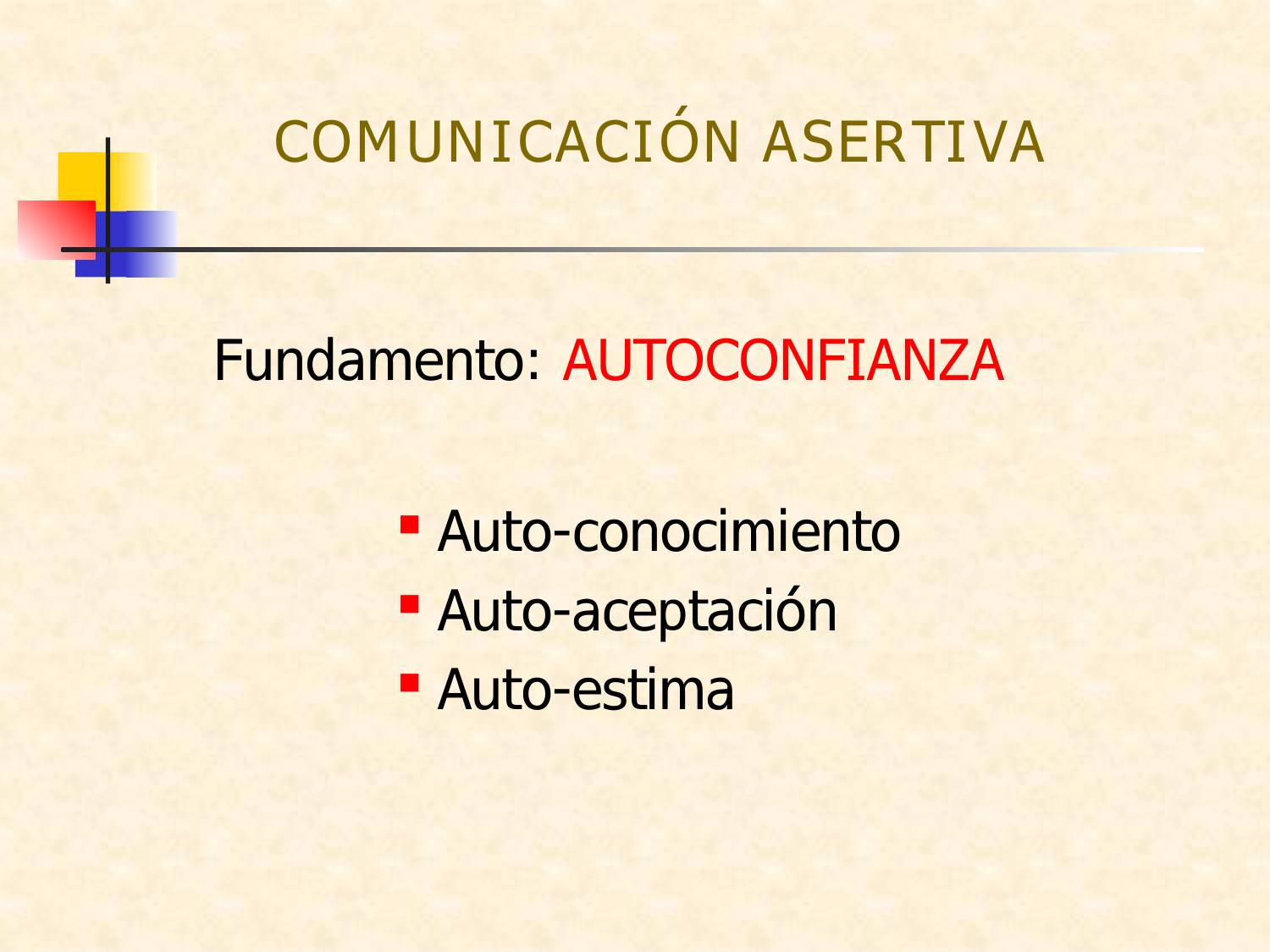

# COMUNICACIÓN ASERTIVA
Fundamento: AUTOCONFIANZA

Auto-conocimiento
Auto-aceptación
Auto-estima